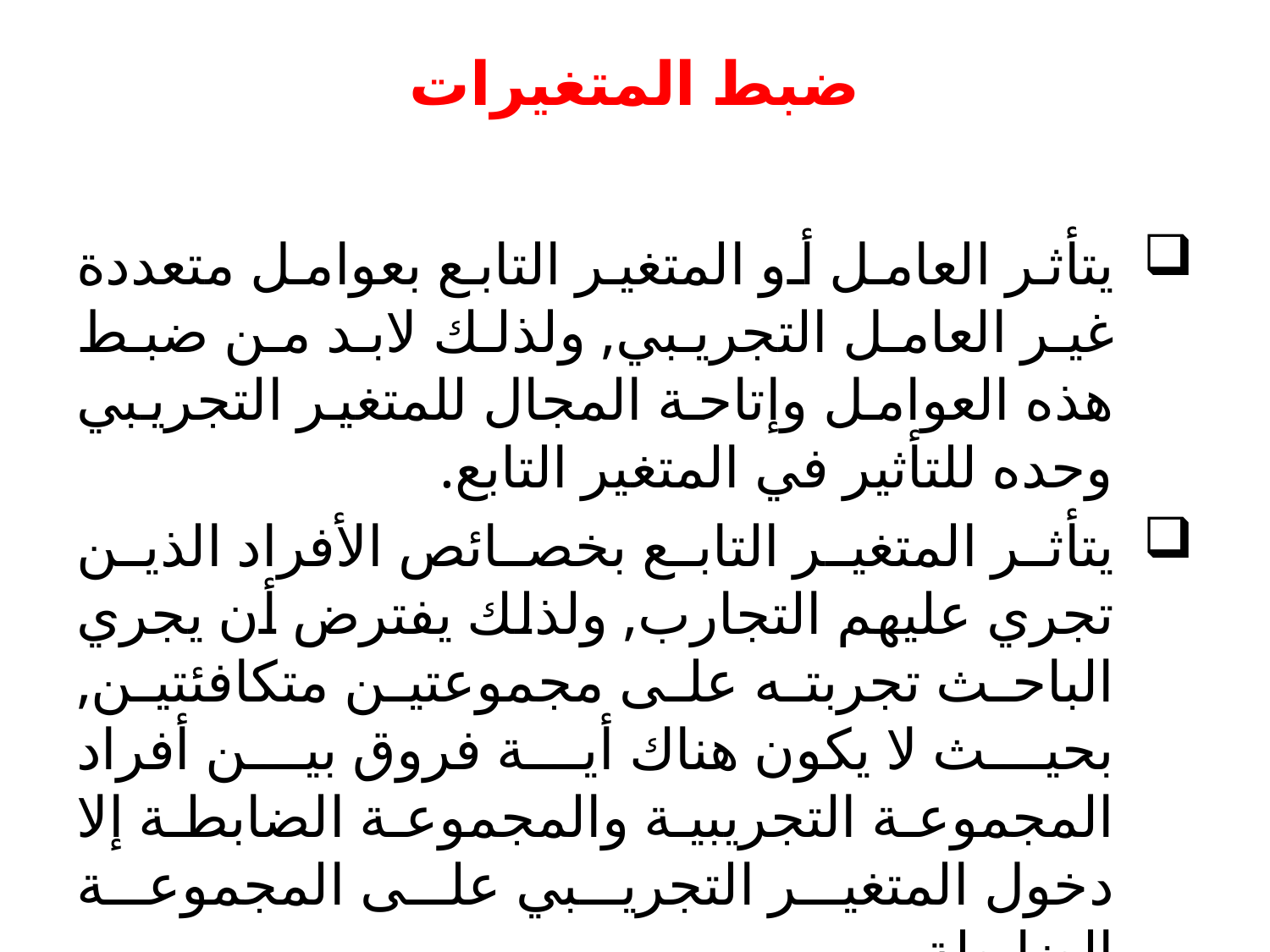

# ضبط المتغيرات
يتأثر العامل أو المتغير التابع بعوامل متعددة غير العامل التجريبي, ولذلك لابد من ضبط هذه العوامل وإتاحة المجال للمتغير التجريبي وحده للتأثير في المتغير التابع.
يتأثر المتغير التابع بخصائص الأفراد الذين تجري عليهم التجارب, ولذلك يفترض أن يجري الباحث تجربته على مجموعتين متكافئتين, بحيث لا يكون هناك أية فروق بين أفراد المجموعة التجريبية والمجموعة الضابطة إلا دخول المتغير التجريبي على المجموعة الضابطة.